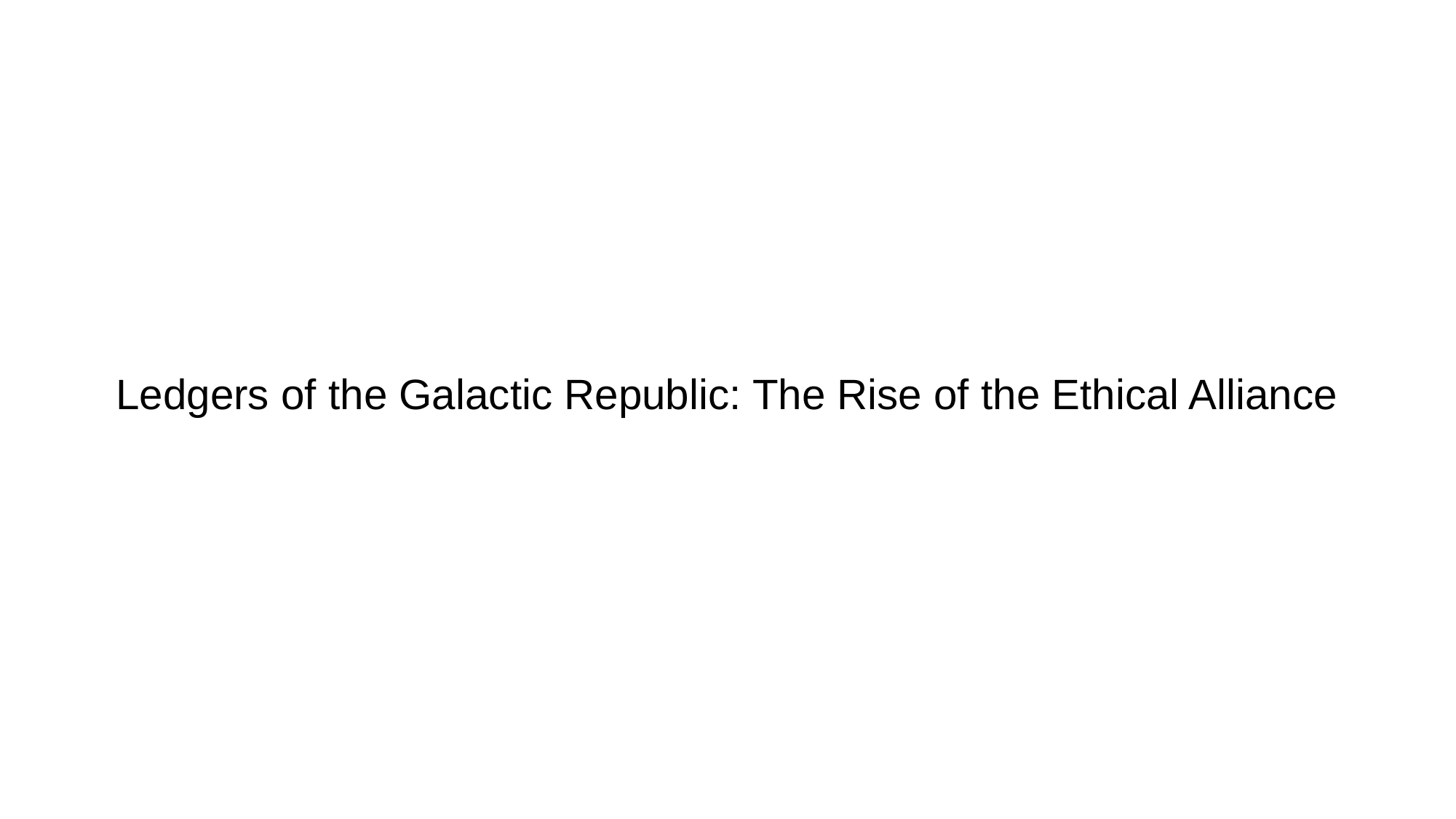

Ledgers of the Galactic Republic: The Rise of the Ethical Alliance